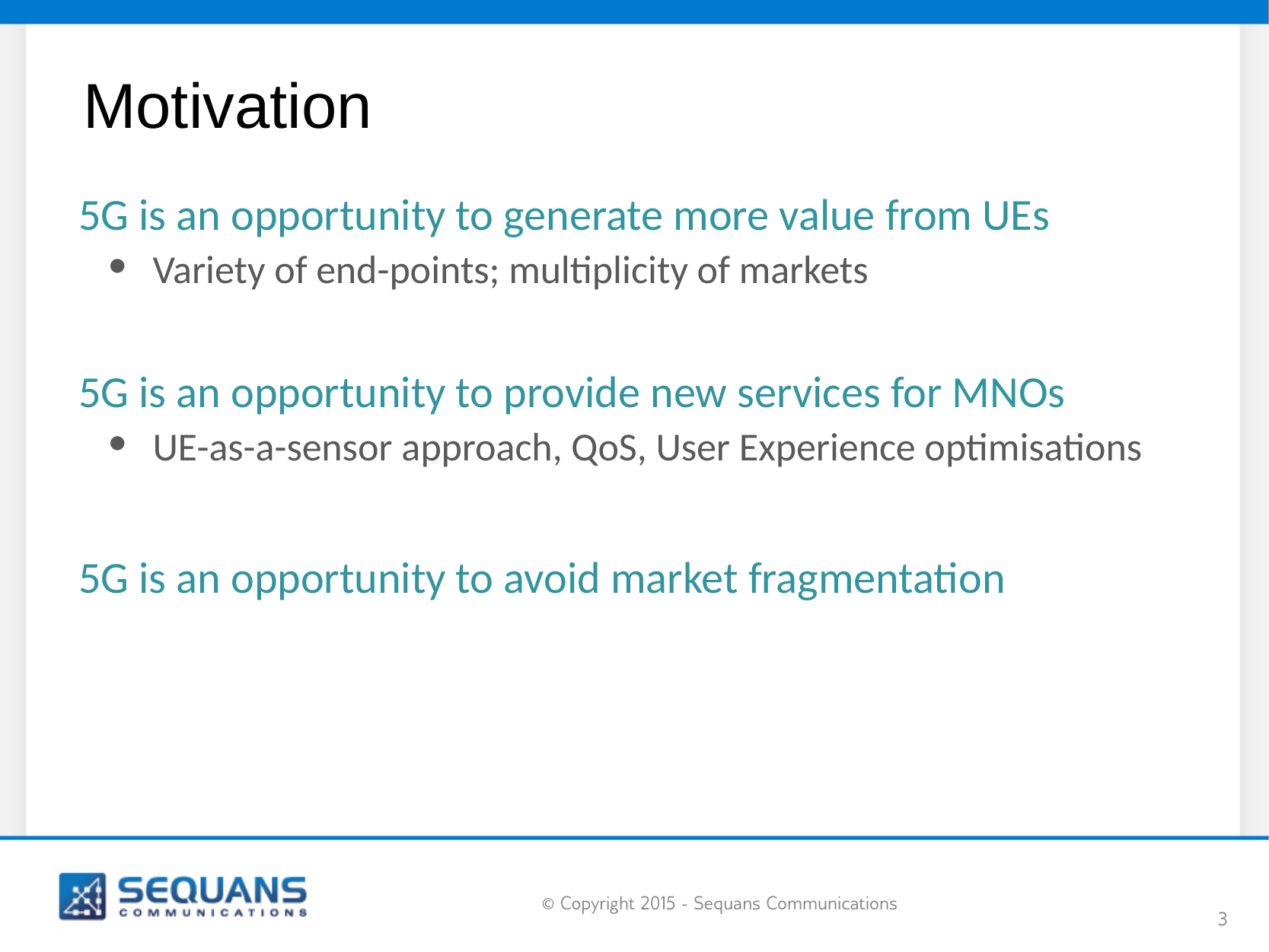

Motivation

5G is an opportunity to generate more value from UEs
Variety of end-points; multiplicity of markets

5G is an opportunity to provide new services for MNOs
UE-as-a-sensor approach, QoS, User Experience optimisations

5G is an opportunity to avoid market fragmentation

3